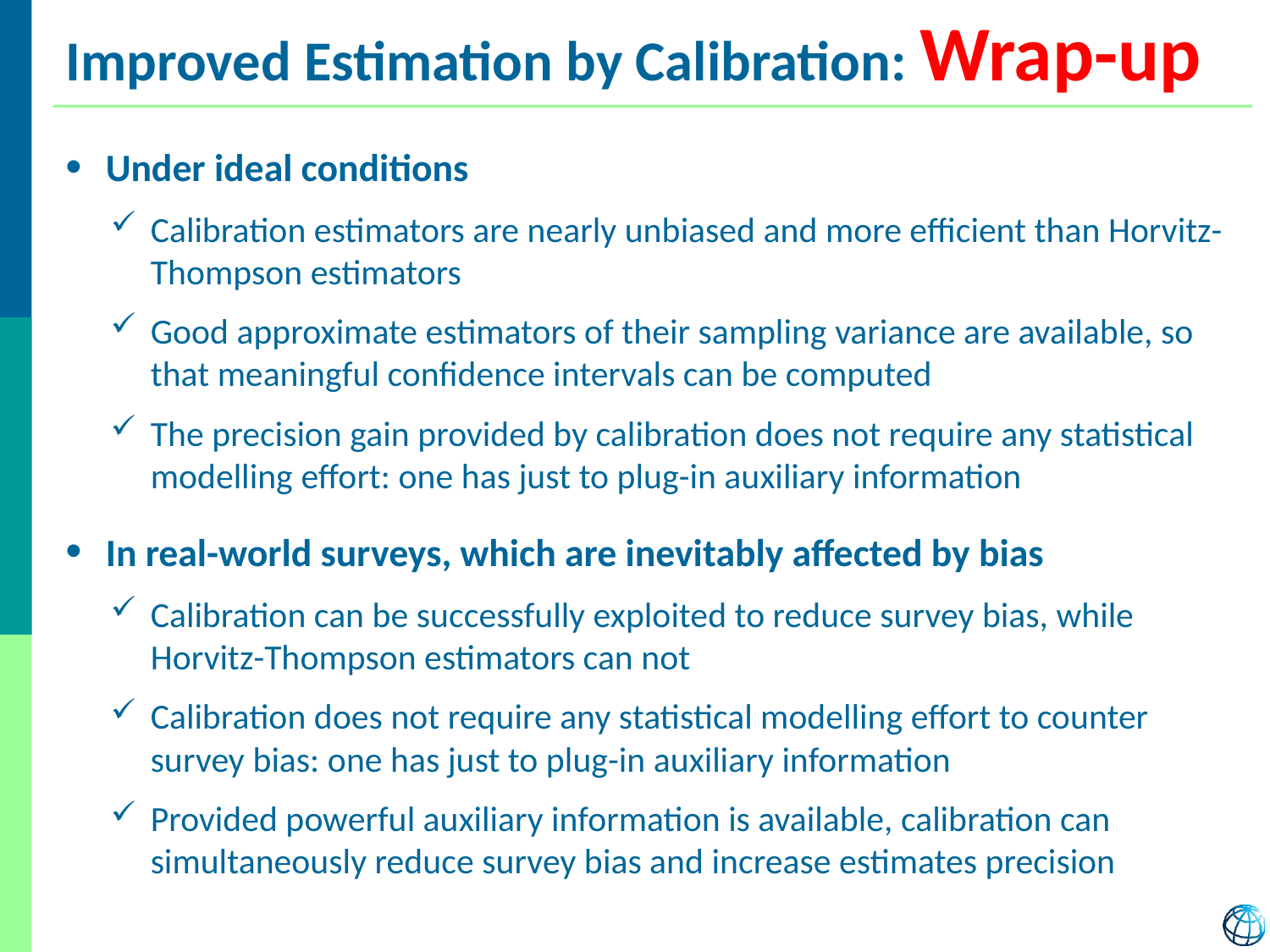

# Improved Estimation by Calibration: Wrap-up
Under ideal conditions
Calibration estimators are nearly unbiased and more efficient than Horvitz-Thompson estimators
Good approximate estimators of their sampling variance are available, so that meaningful confidence intervals can be computed
The precision gain provided by calibration does not require any statistical modelling effort: one has just to plug-in auxiliary information
In real-world surveys, which are inevitably affected by bias
Calibration can be successfully exploited to reduce survey bias, while Horvitz-Thompson estimators can not
Calibration does not require any statistical modelling effort to counter survey bias: one has just to plug-in auxiliary information
Provided powerful auxiliary information is available, calibration can simultaneously reduce survey bias and increase estimates precision